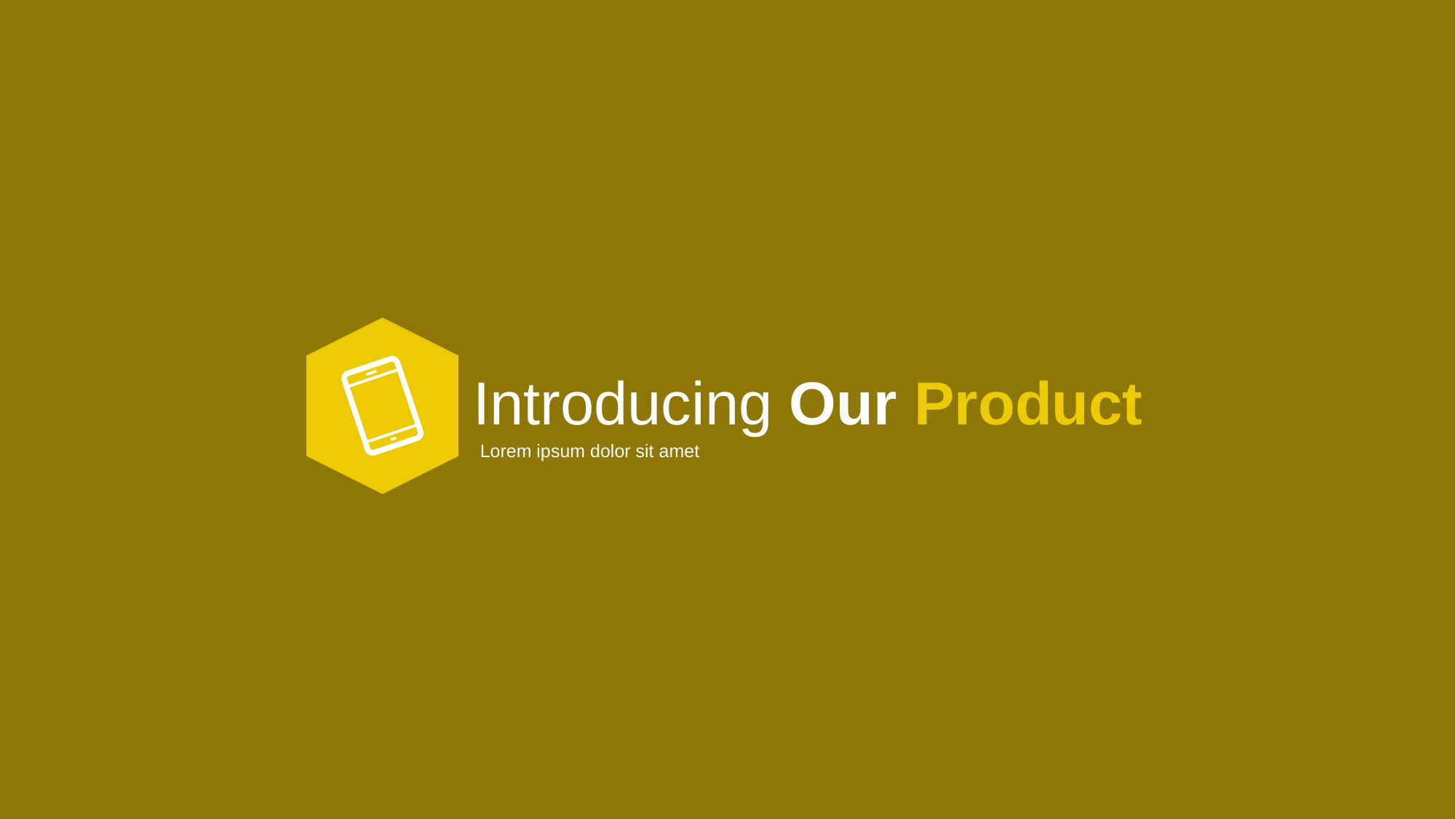

Introducing Our Product
Lorem ipsum dolor sit amet